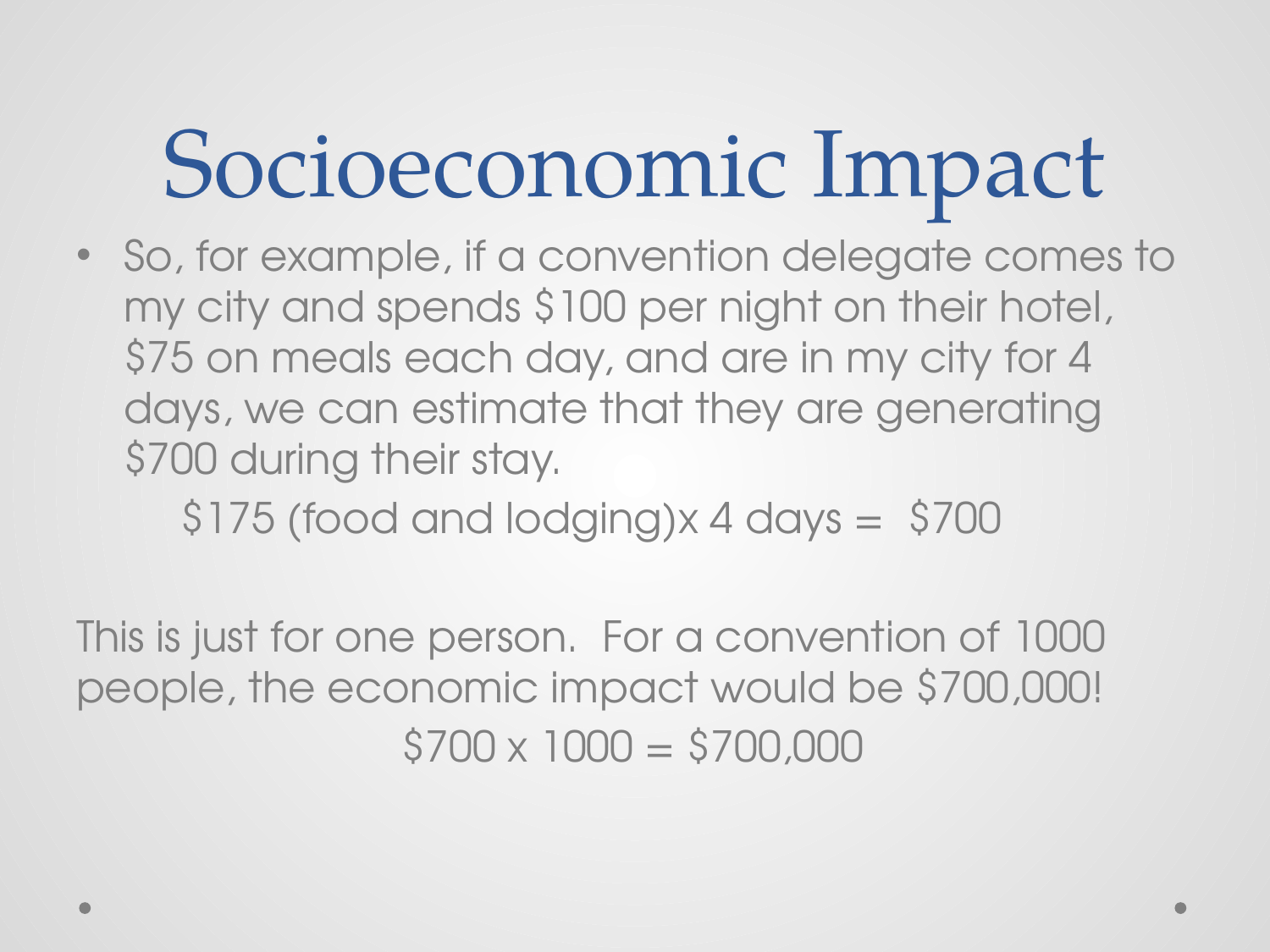

# Socioeconomic Impact
So, for example, if a convention delegate comes to my city and spends $100 per night on their hotel, $75 on meals each day, and are in my city for 4 days, we can estimate that they are generating $700 during their stay.
         $175 (food and lodging)x 4 days =  $700

This is just for one person.  For a convention of 1000 people, the economic impact would be $700,000!
                            $700 x 1000 = $700,000